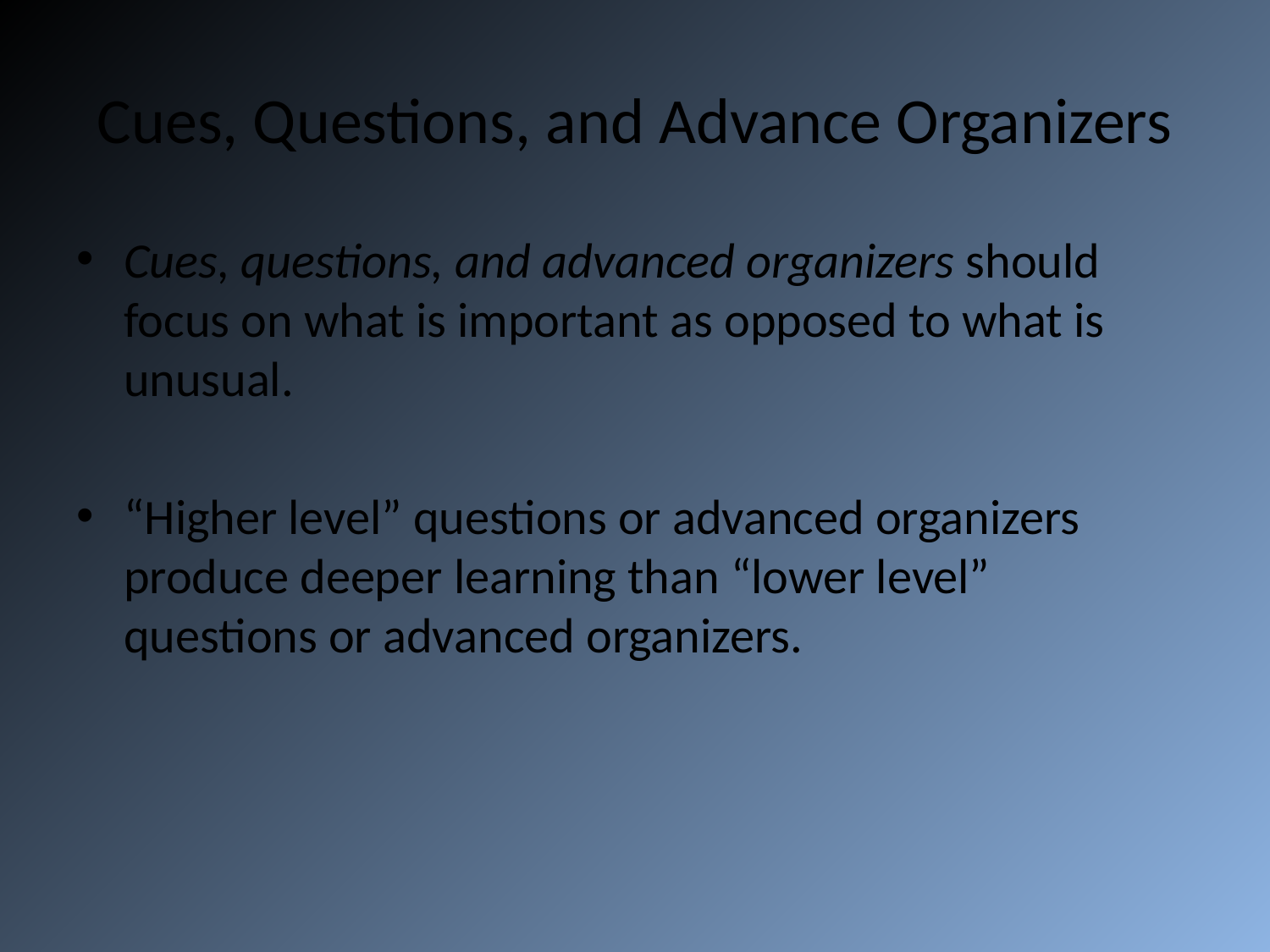

# Cues, Questions, and Advance Organizers
Cues, questions, and advanced organizers should focus on what is important as opposed to what is unusual.

“Higher level” questions or advanced organizers produce deeper learning than “lower level” questions or advanced organizers.